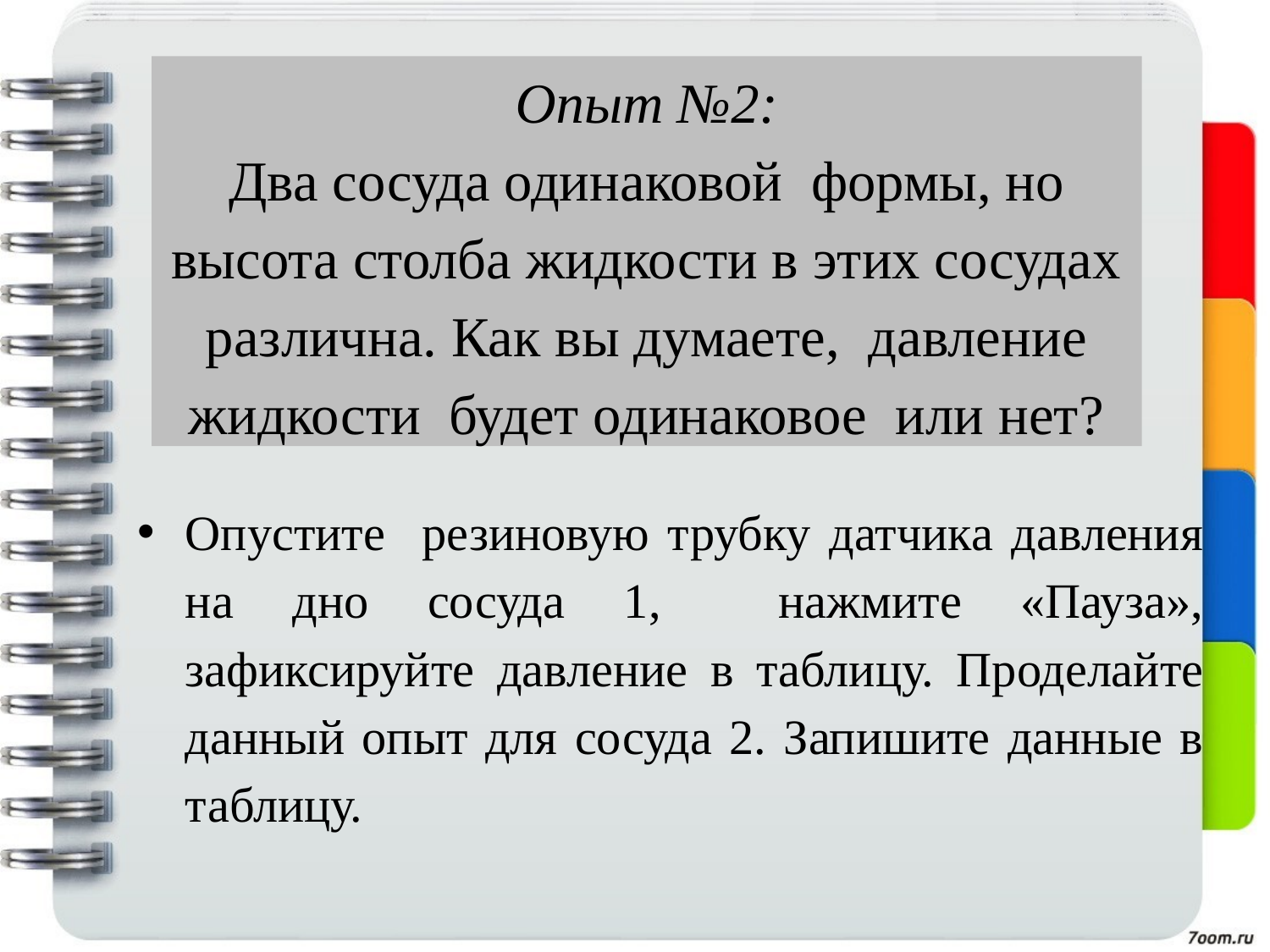

#
Опыт №2:
Два сосуда одинаковой  формы, но высота столба жидкости в этих сосудах различна. Как вы думаете,  давление жидкости  будет одинаковое  или нет?
Опустите  резиновую трубку датчика давления на дно сосуда 1,  нажмите «Пауза», зафиксируйте давление в таблицу. Проделайте данный опыт для сосуда 2. Запишите данные в таблицу.